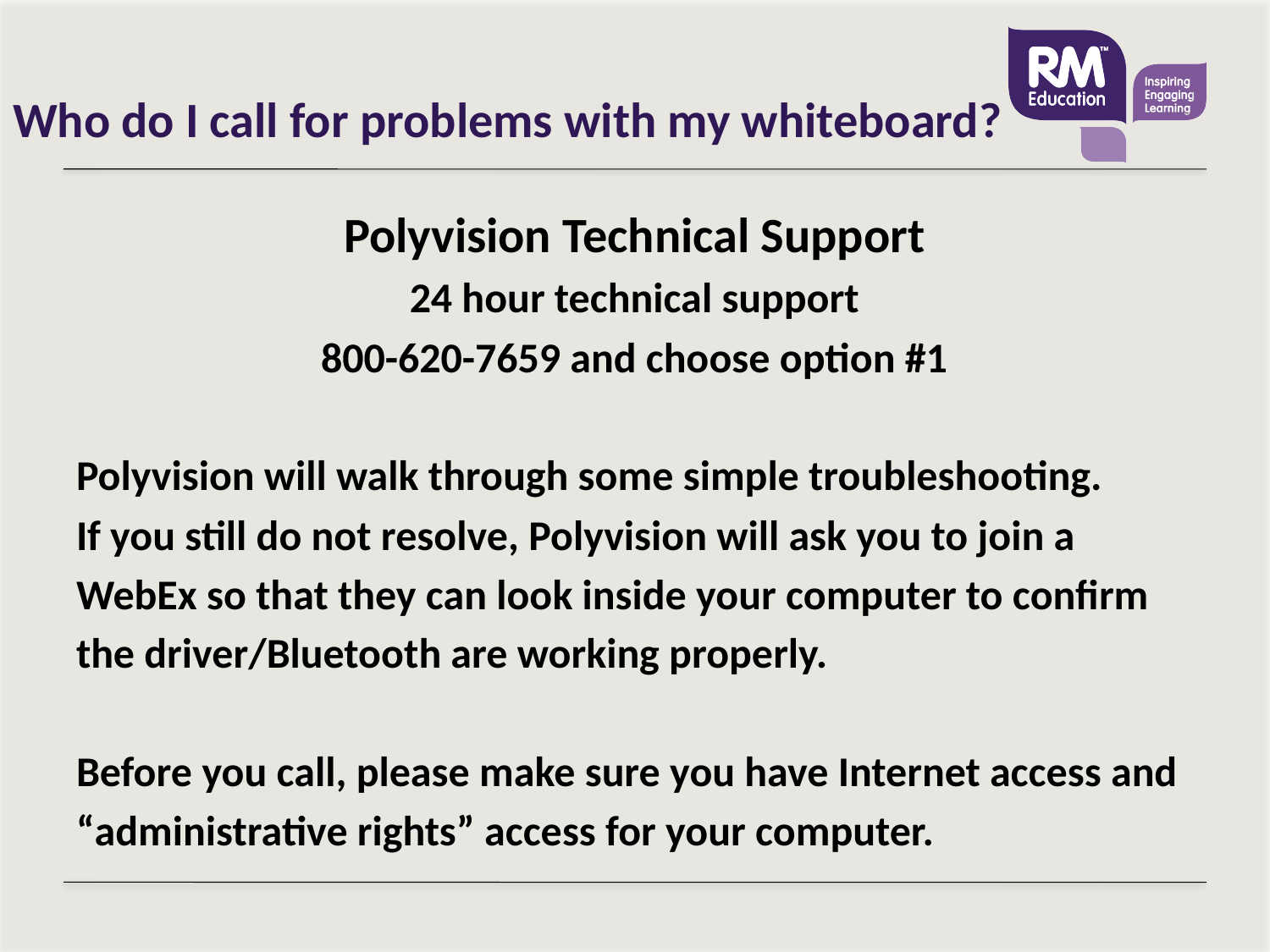

# Who do I call for problems with my whiteboard?
Polyvision Technical Support
24 hour technical support
800-620-7659 and choose option #1

Polyvision will walk through some simple troubleshooting.
If you still do not resolve, Polyvision will ask you to join a
WebEx so that they can look inside your computer to confirm
the driver/Bluetooth are working properly.

Before you call, please make sure you have Internet access and
“administrative rights” access for your computer.